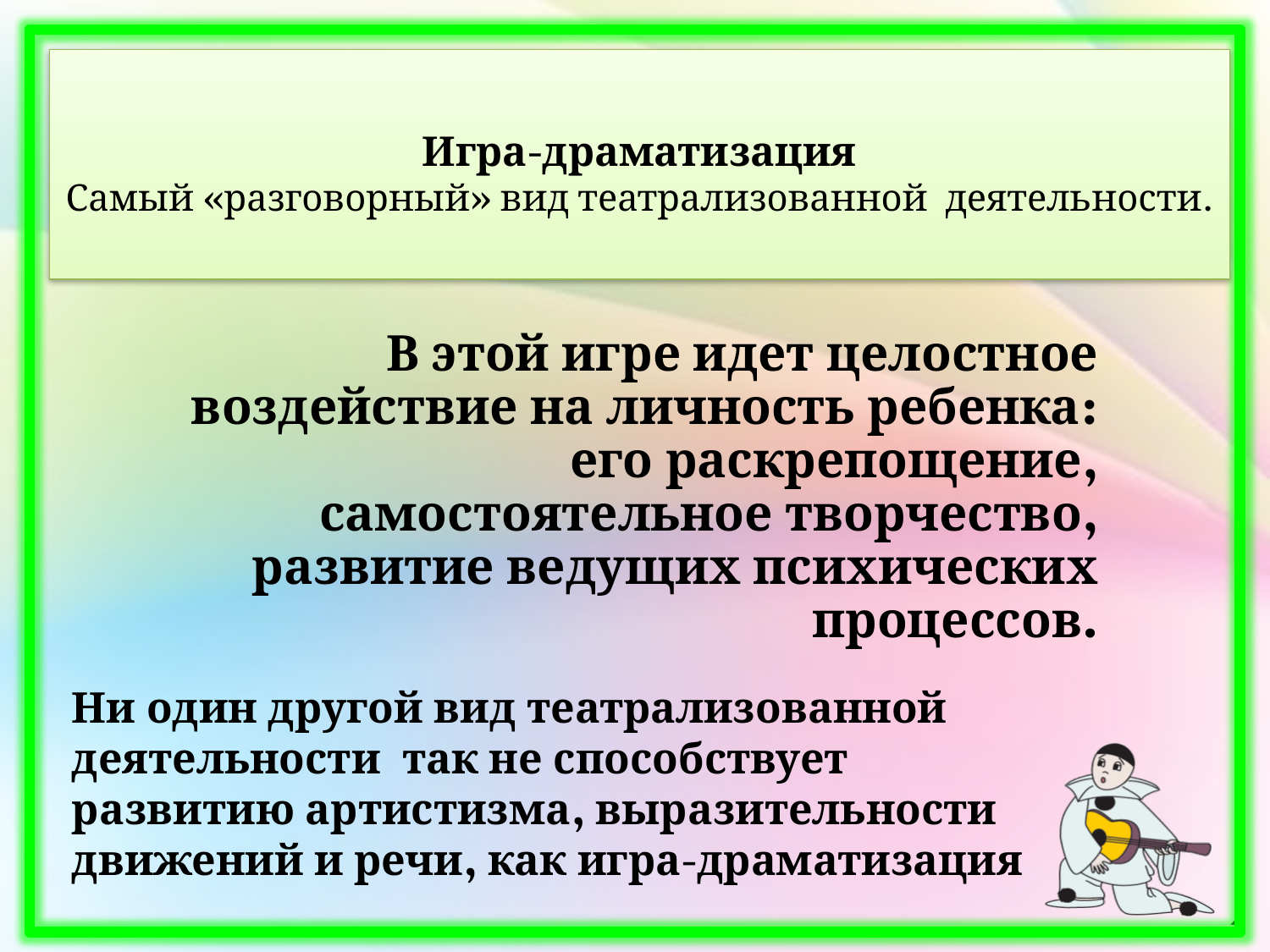

# Игра-драматизация Самый «разговорный» вид театрализованной  деятельности.
В этой игре идет целостное воздействие на личность ребенка: его раскрепощение, самостоятельное творчество, развитие ведущих психических процессов.

Ни один другой вид театрализованной деятельности  так не способствует развитию артистизма, выразительности движений и речи, как игра-драматизация